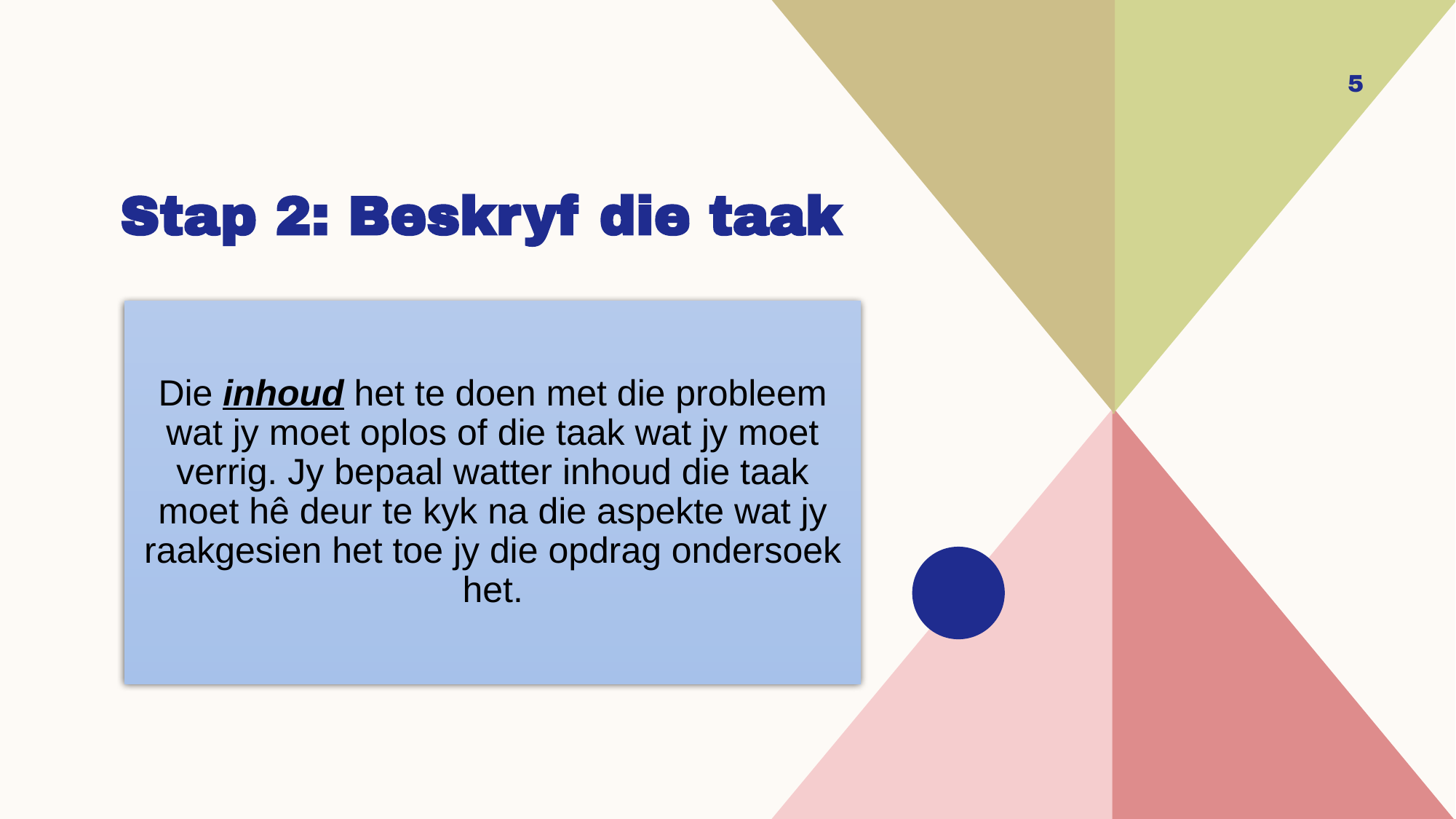

5
# Stap 2: Beskryf die taak
Die inhoud het te doen met die probleem wat jy moet oplos of die taak wat jy moet verrig. Jy bepaal watter inhoud die taak moet hê deur te kyk na die aspekte wat jy raakgesien het toe jy die opdrag ondersoek het.